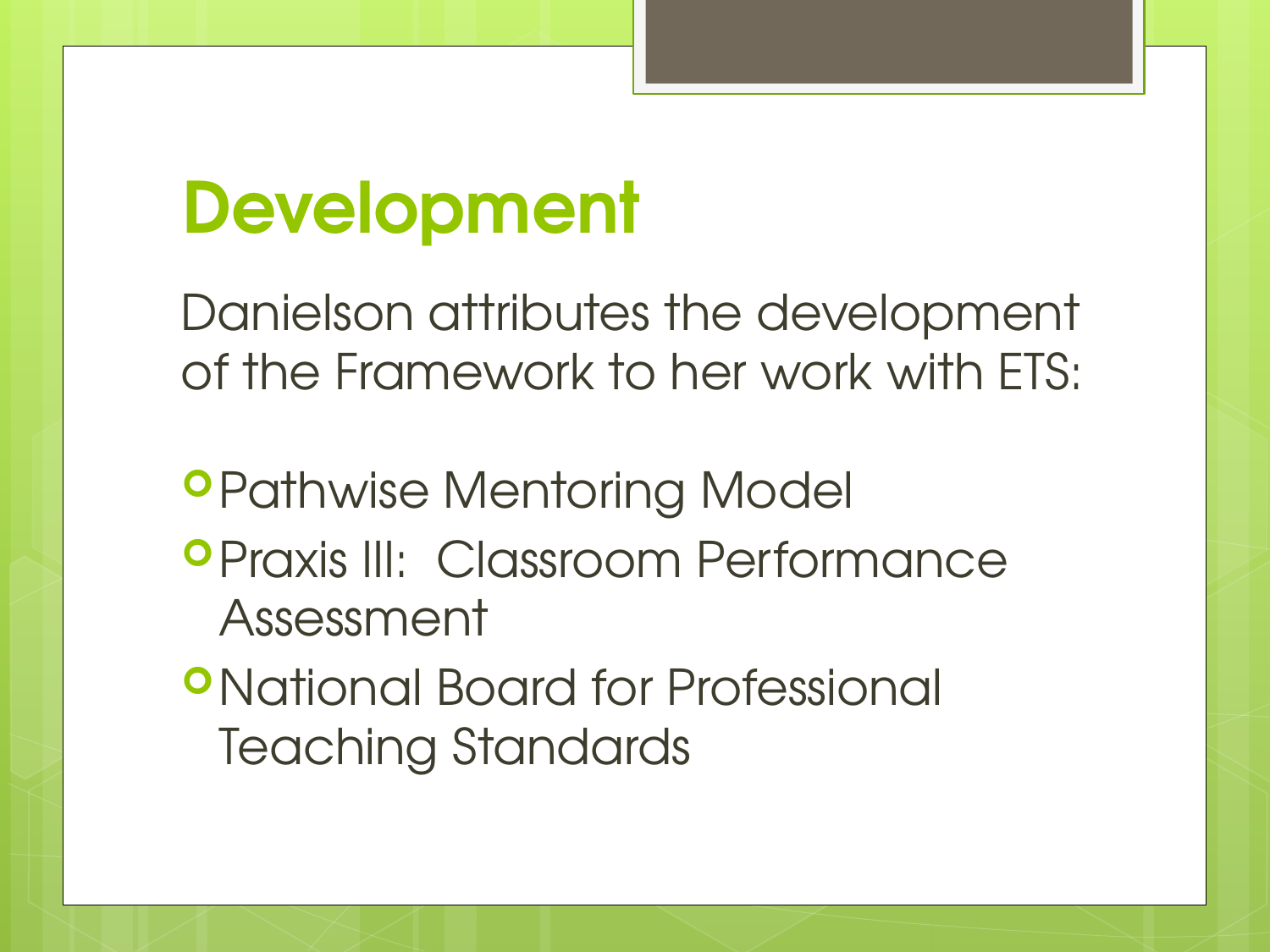

# Development
Danielson attributes the development of the Framework to her work with ETS:

Pathwise Mentoring Model
Praxis III:  Classroom Performance Assessment
National Board for Professional Teaching Standards